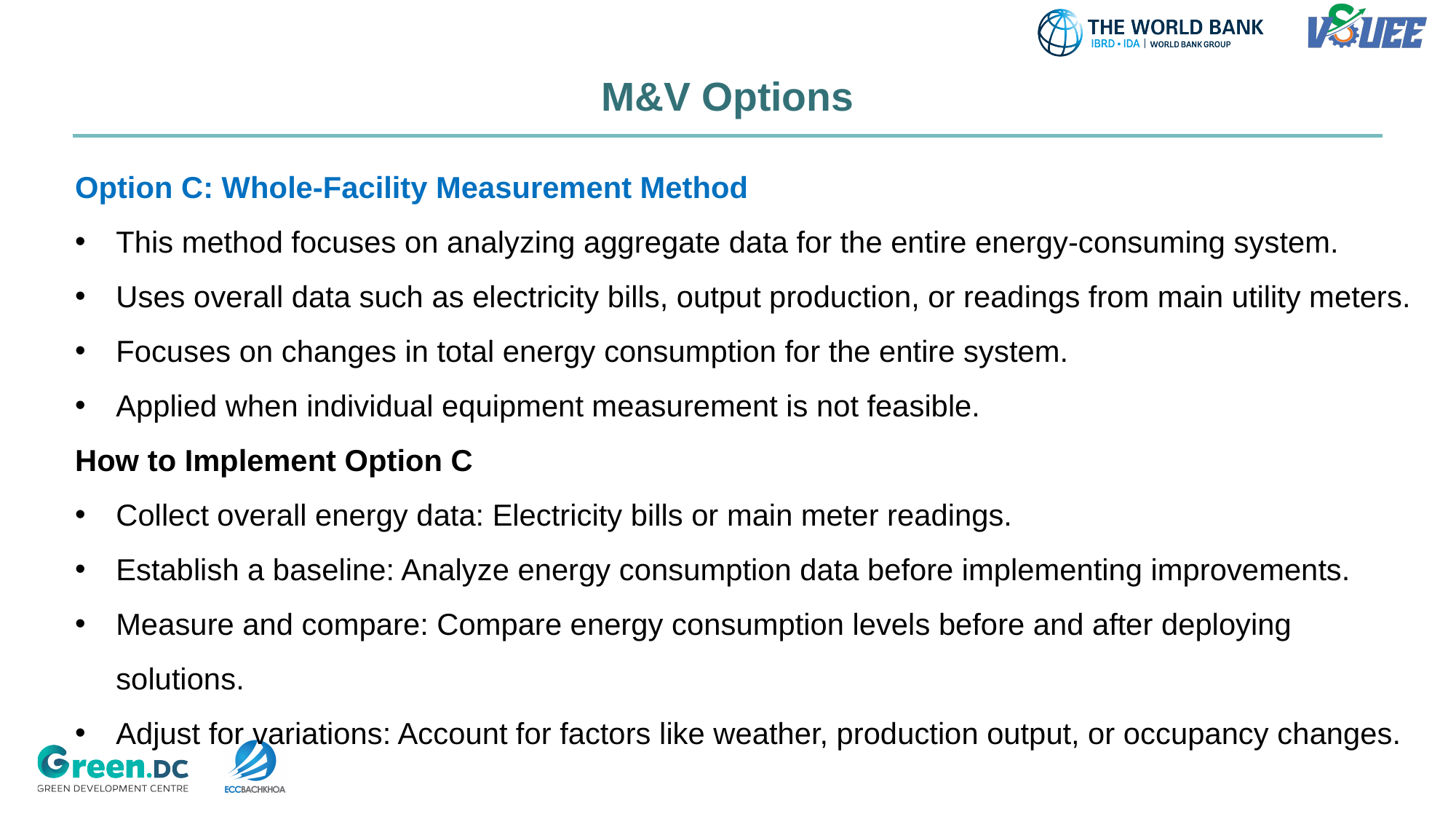

# M&V Options
Option C: Whole-Facility Measurement Method
This method focuses on analyzing aggregate data for the entire energy-consuming system.
Uses overall data such as electricity bills, output production, or readings from main utility meters.
Focuses on changes in total energy consumption for the entire system.
Applied when individual equipment measurement is not feasible.
How to Implement Option C
Collect overall energy data: Electricity bills or main meter readings.
Establish a baseline: Analyze energy consumption data before implementing improvements.
Measure and compare: Compare energy consumption levels before and after deploying solutions.
Adjust for variations: Account for factors like weather, production output, or occupancy changes.